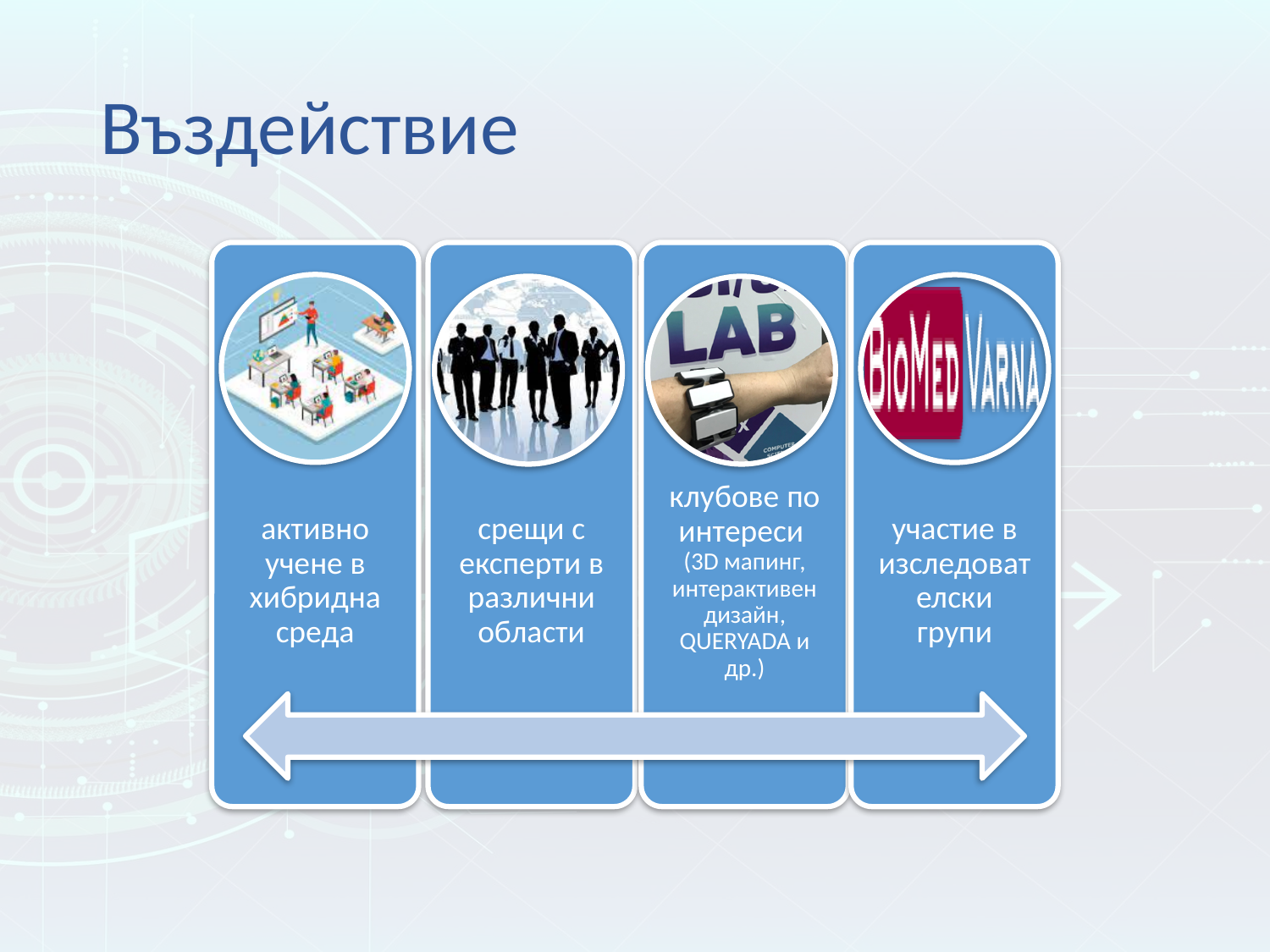

# Въздействие
активно учене в хибридна среда
срещи с експерти в различни области
клубове по интереси
(3D мапинг, интерактивен дизайн, QUERYADA и др.)
участие в изследователски групи